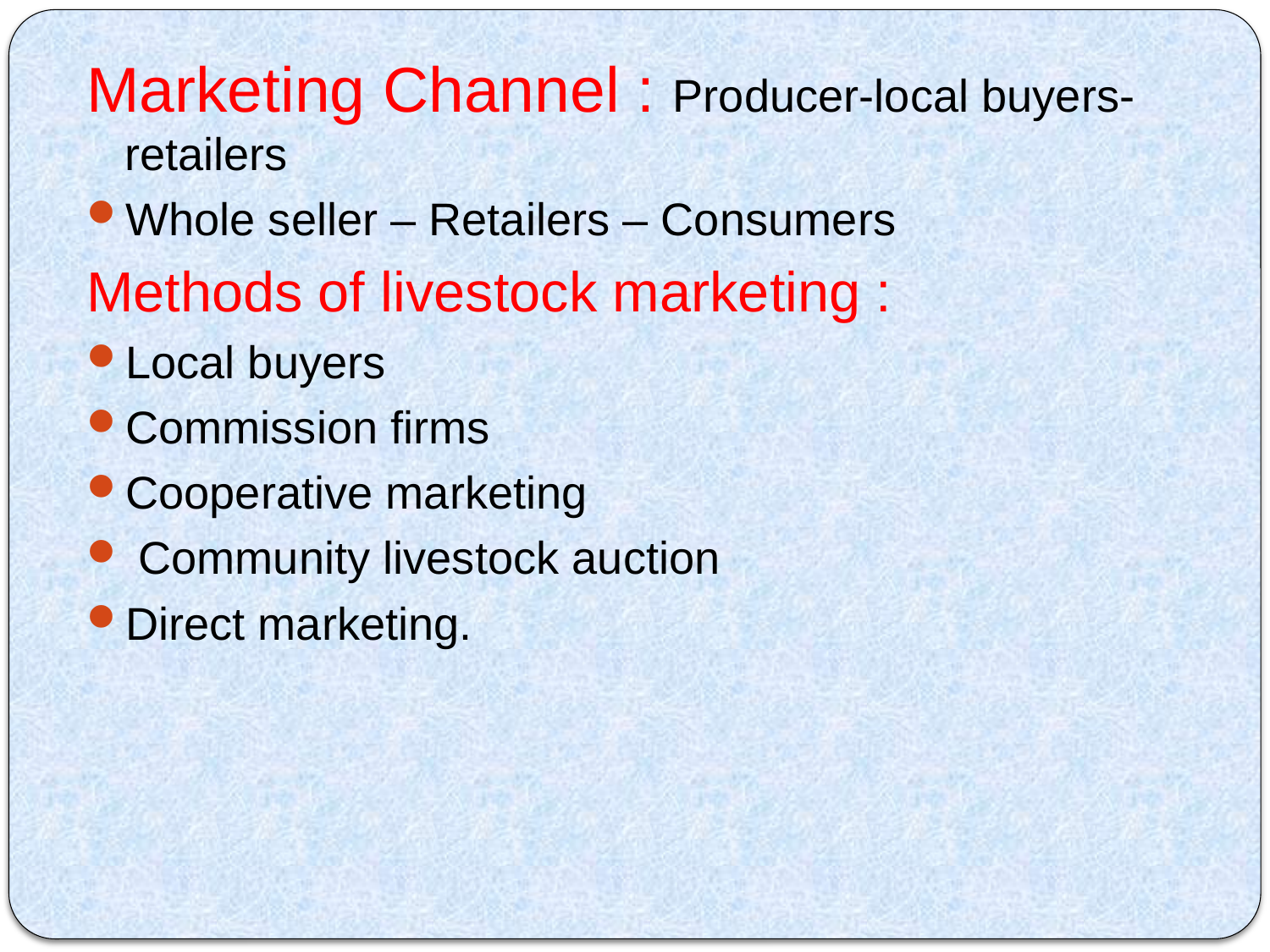

Marketing Channel : Producer-local buyers- retailers
Whole seller – Retailers – Consumers
Methods of livestock marketing :
Local buyers
Commission firms
Cooperative marketing
 Community livestock auction
Direct marketing.